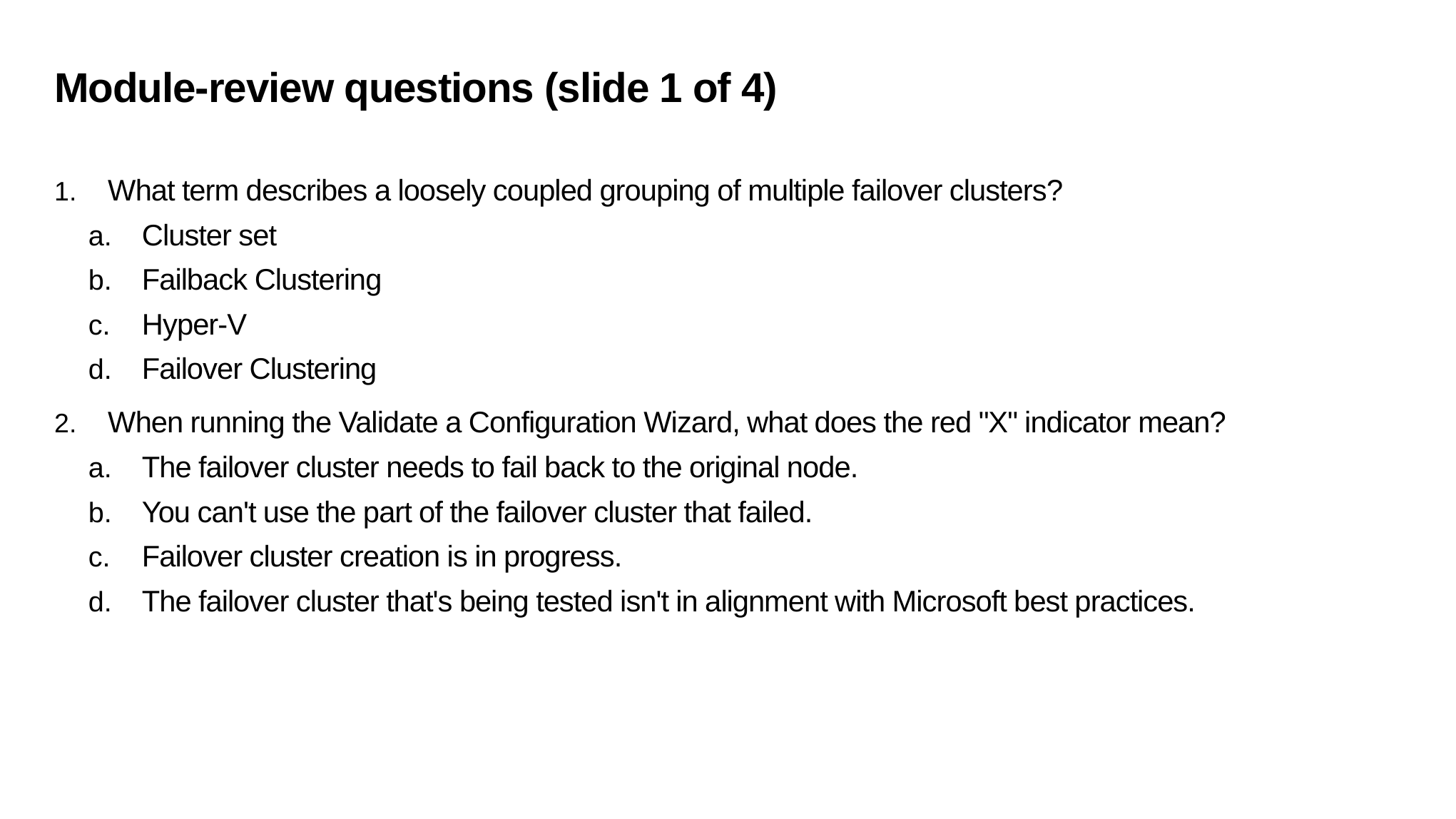

# Module-review questions (slide 1 of 4)
What term describes a loosely coupled grouping of multiple failover clusters?
Cluster set
Failback Clustering
Hyper-V
Failover Clustering
When running the Validate a Configuration Wizard, what does the red "X" indicator mean?
The failover cluster needs to fail back to the original node.
You can't use the part of the failover cluster that failed.
Failover cluster creation is in progress.
The failover cluster that's being tested isn't in alignment with Microsoft best practices.